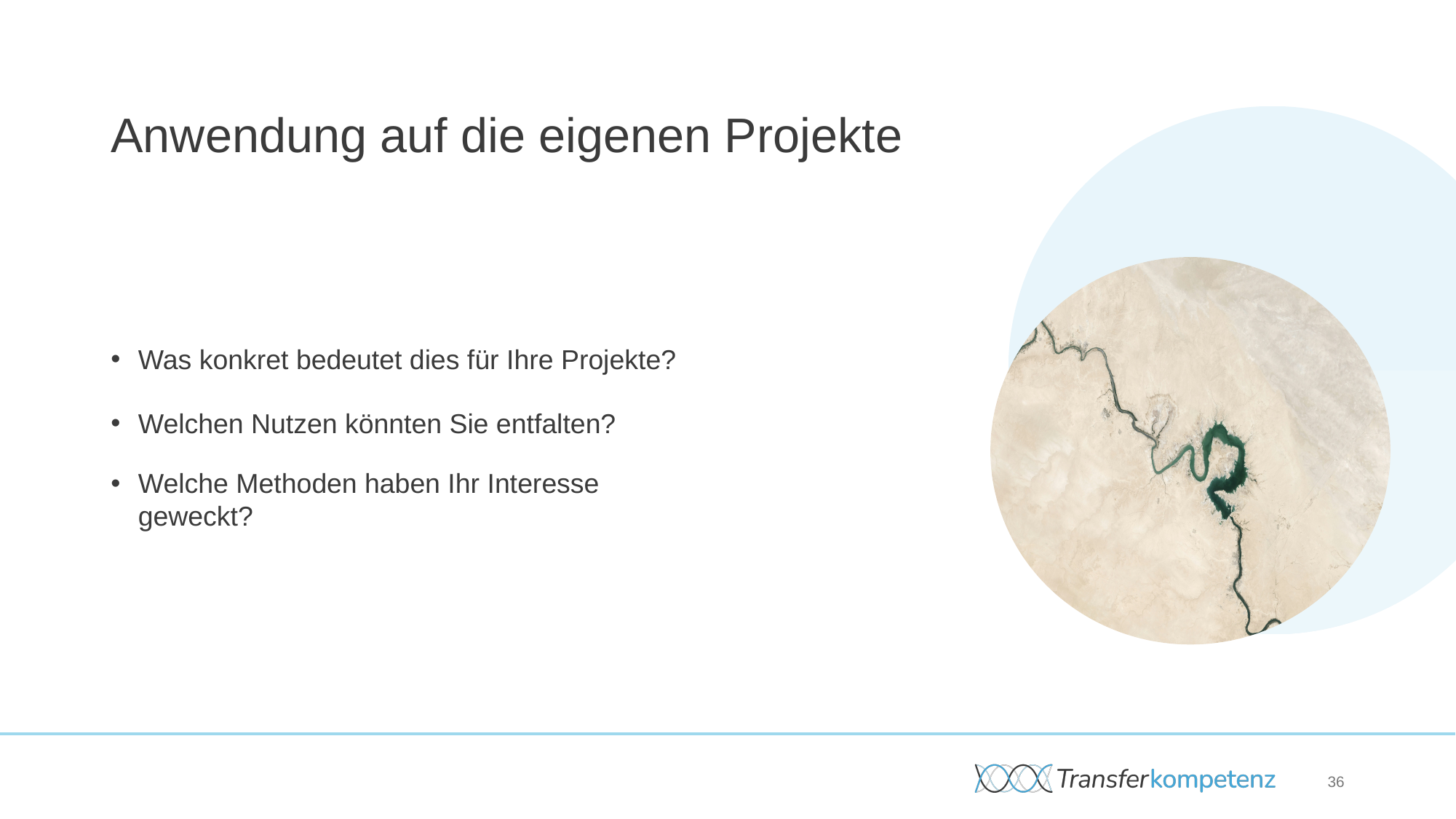

# Anwendung auf die eigenen Projekte

Was konkret bedeutet dies für Ihre Projekte?
Welchen Nutzen könnten Sie entfalten?
Welche Methoden haben Ihr Interesse geweckt?
36